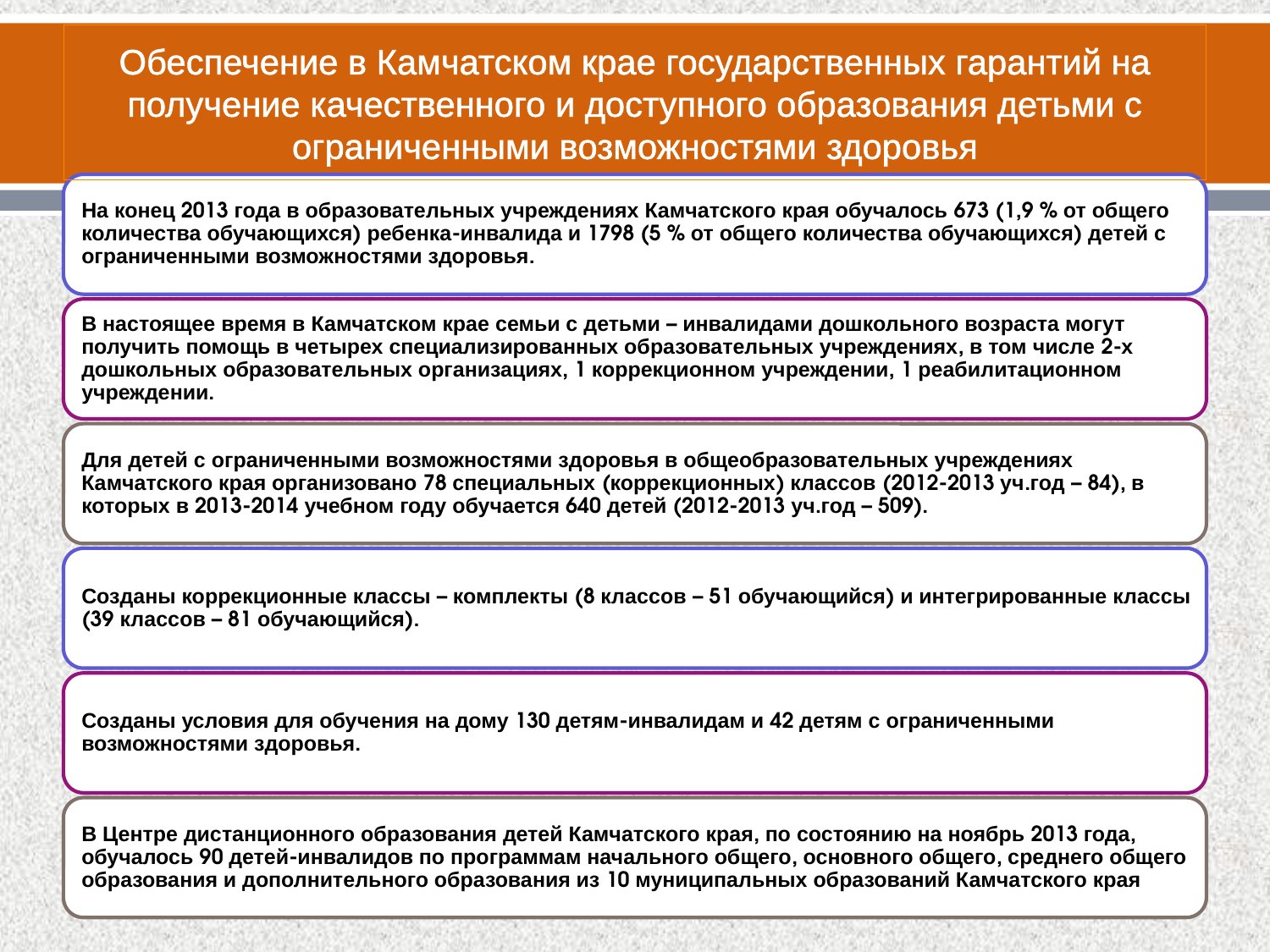

# Обеспечение в Камчатском крае государственных гарантий на получение качественного и доступного образования детьми с ограниченными возможностями здоровья
На конец 2013 года в образовательных учреждениях Камчатского края обучалось 673 (1,9 % от общего количества обучающихся) ребенка-инвалида и 1798 (5 % от общего количества обучающихся) детей с ограниченными возможностями здоровья.
В настоящее время в Камчатском крае семьи с детьми – инвалидами дошкольного возраста могут получить помощь в четырех специализированных образовательных учреждениях, в том числе 2-х дошкольных образовательных организациях, 1 коррекционном учреждении, 1 реабилитационном учреждении.
Для детей с ограниченными возможностями здоровья в общеобразовательных учреждениях Камчатского края организовано 78 специальных (коррекционных) классов (2012-2013 уч.год – 84), в которых в 2013-2014 учебном году обучается 640 детей (2012-2013 уч.год – 509).
Созданы коррекционные классы – комплекты (8 классов – 51 обучающийся) и интегрированные классы (39 классов – 81 обучающийся).
Созданы условия для обучения на дому 130 детям-инвалидам и 42 детям с ограниченными возможностями здоровья.
В Центре дистанционного образования детей Камчатского края, по состоянию на ноябрь 2013 года, обучалось 90 детей-инвалидов по программам начального общего, основного общего, среднего общего образования и дополнительного образования из 10 муниципальных образований Камчатского края
20